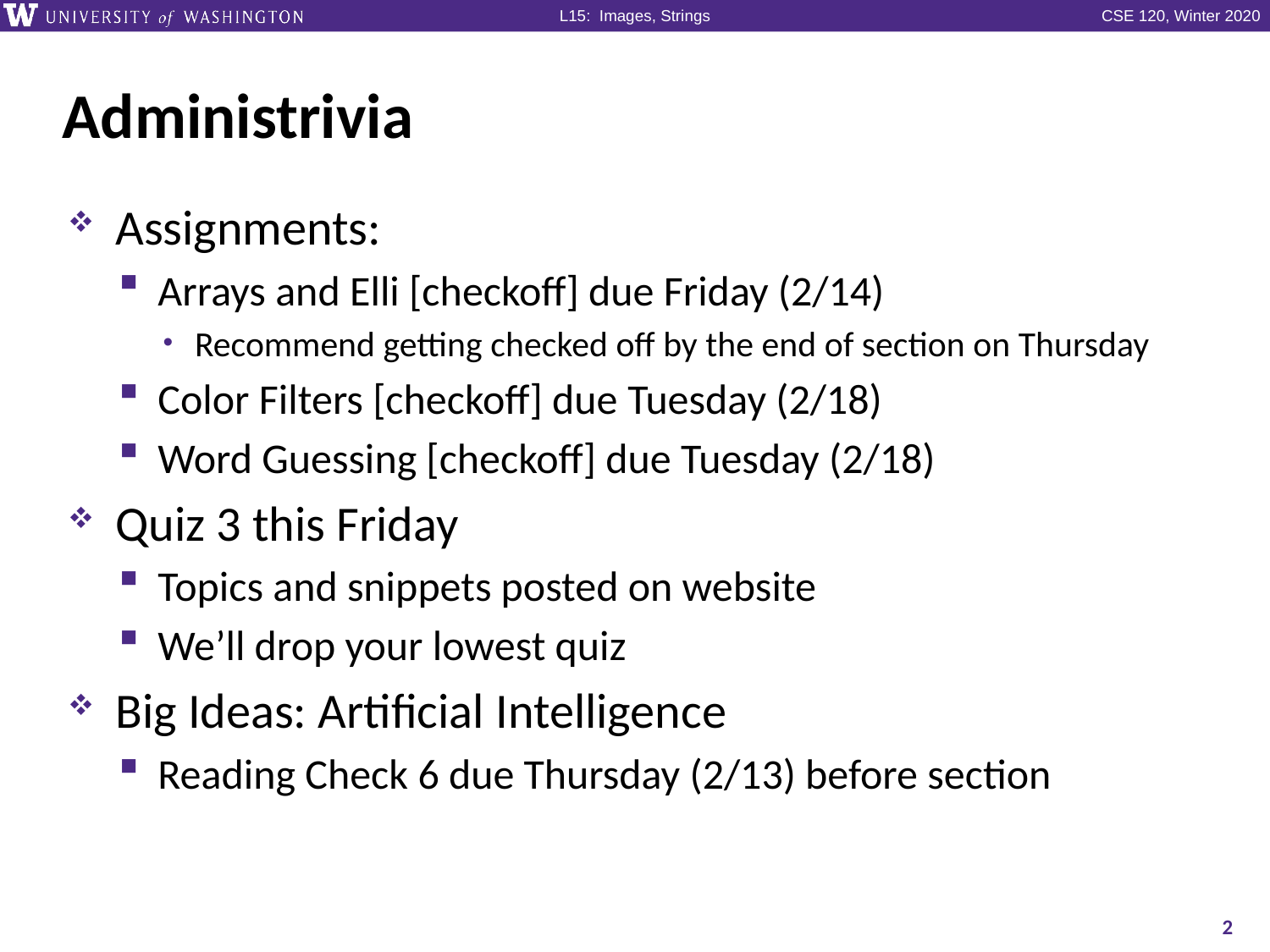

# Administrivia
Assignments:
Arrays and Elli [checkoff] due Friday (2/14)
Recommend getting checked off by the end of section on Thursday
Color Filters [checkoff] due Tuesday (2/18)
Word Guessing [checkoff] due Tuesday (2/18)
Quiz 3 this Friday
Topics and snippets posted on website
We’ll drop your lowest quiz
Big Ideas: Artificial Intelligence
Reading Check 6 due Thursday (2/13) before section
2